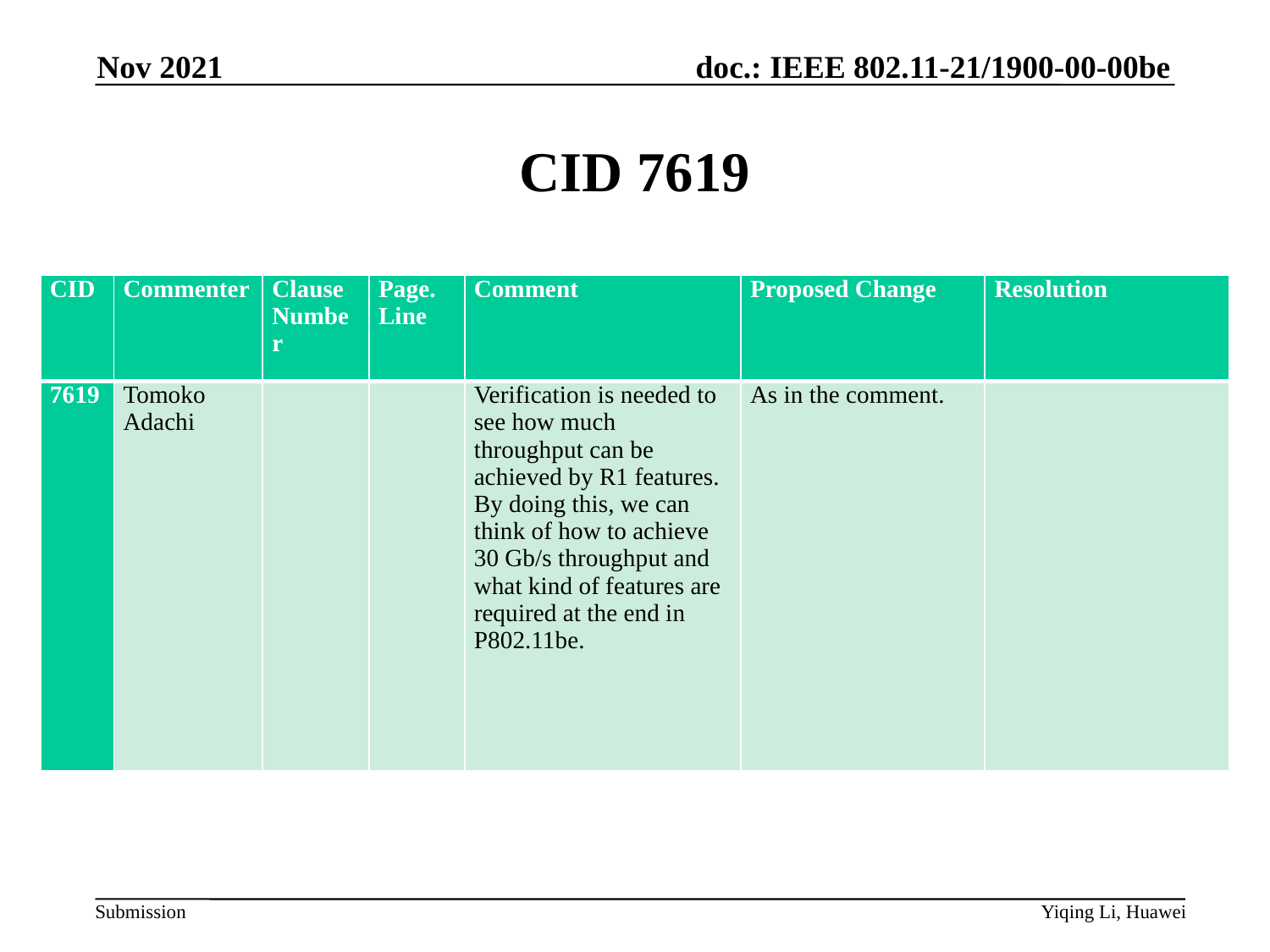

Nov 2021
# CID 7619
| CID | Commenter | Clause Number | Page. Line | Comment | Proposed Change | Resolution |
| --- | --- | --- | --- | --- | --- | --- |
| 7619 | Tomoko Adachi |  |  | Verification is needed to see how much throughput can be achieved by R1 features. By doing this, we can think of how to achieve 30 Gb/s throughput and what kind of features are required at the end in P802.11be. | As in the comment. |  |

Yiqing Li, Huawei